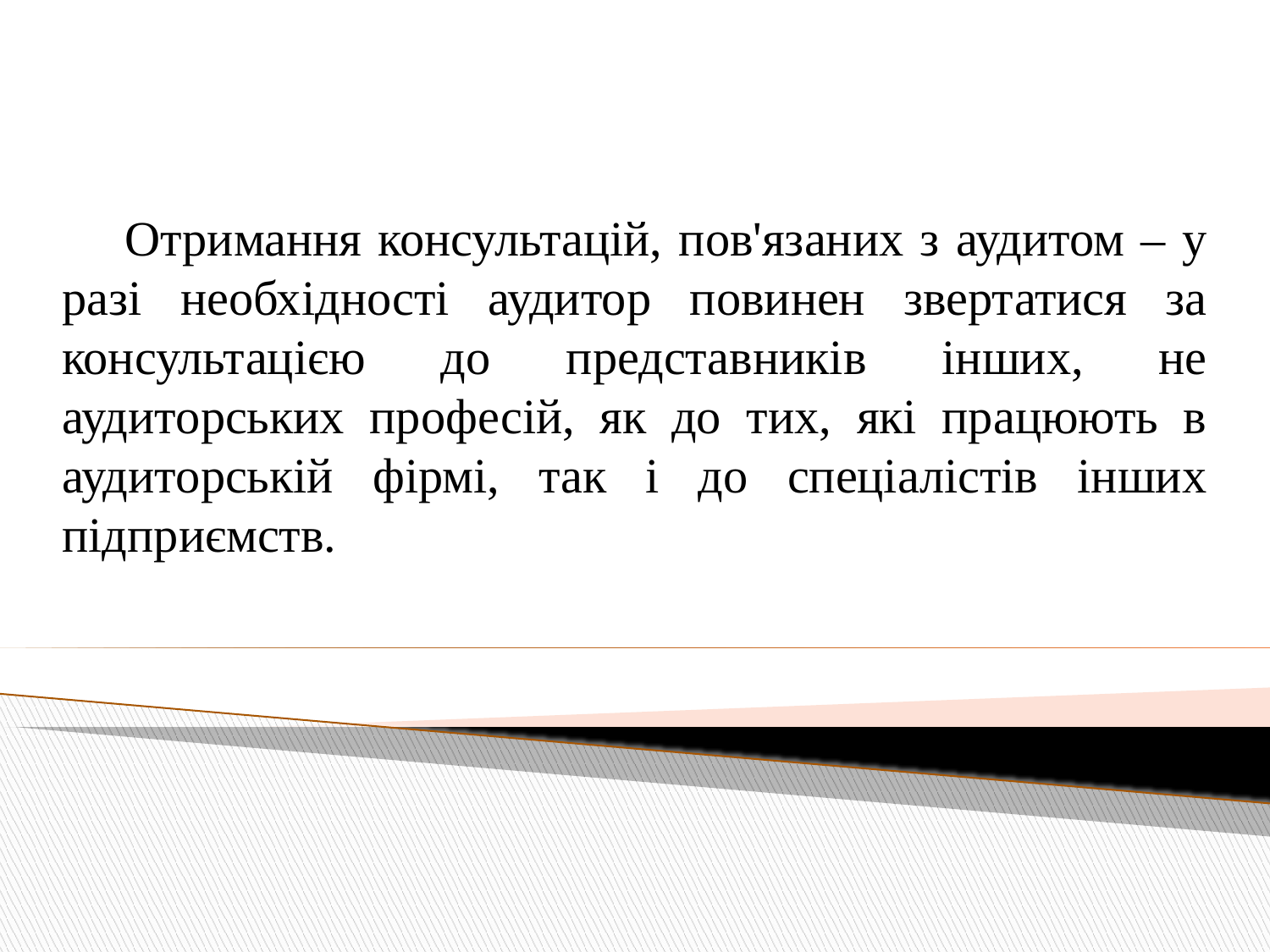

Отримання консультацій, пов'язаних з аудитом – у разі необхідності аудитор повинен звертатися за консультацією до представників інших, не аудиторських професій, як до тих, які працюють в аудиторській фірмі, так і до спеціалістів інших підприємств.